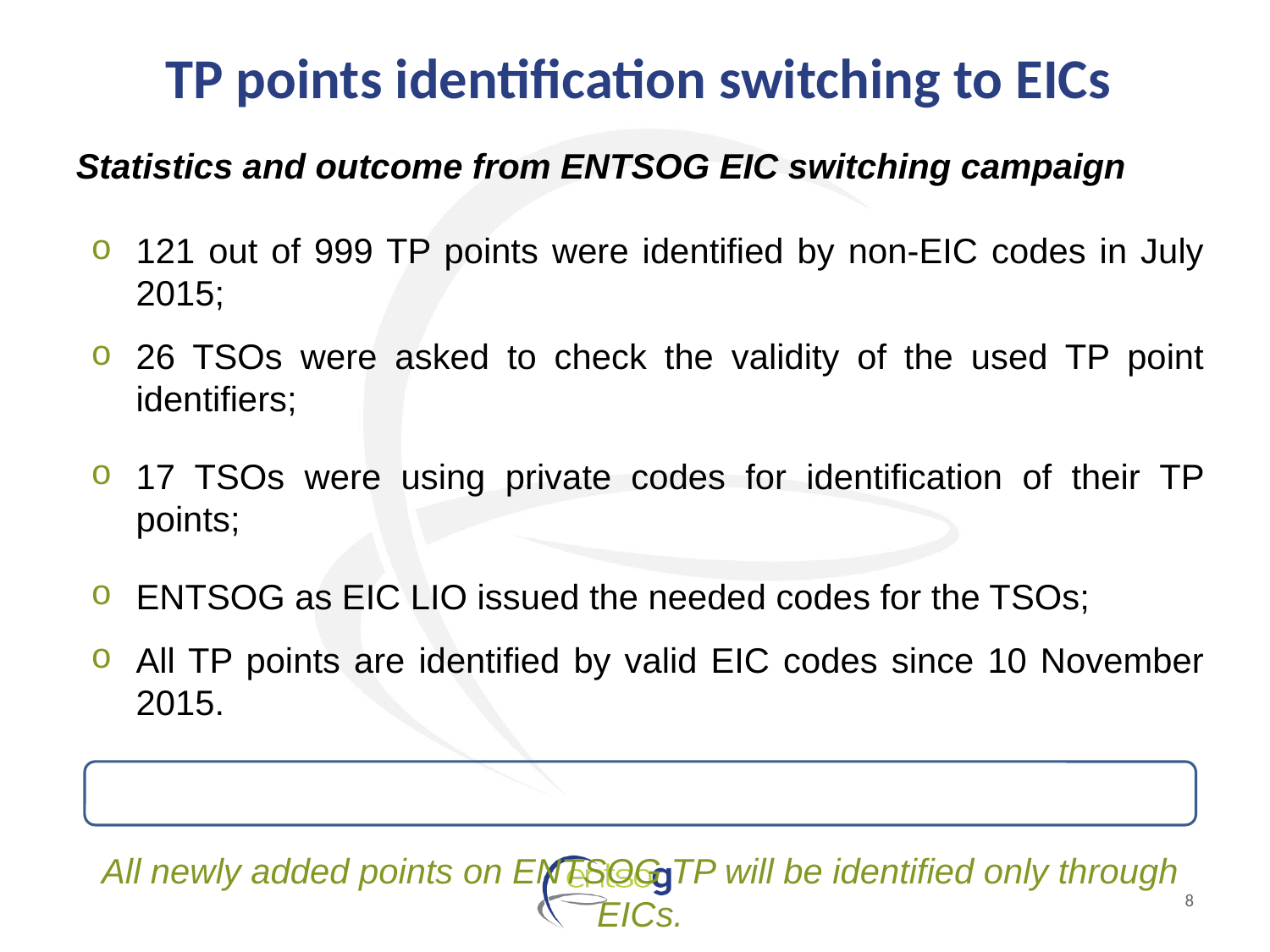

# TP points identification switching to EICs
Statistics and outcome from ENTSOG EIC switching campaign

121 out of 999 TP points were identified by non-EIC codes in July 2015;

26 TSOs were asked to check the validity of the used TP point identifiers;

17 TSOs were using private codes for identification of their TP points;

ENTSOG as EIC LIO issued the needed codes for the TSOs;

All TP points are identified by valid EIC codes since 10 November 2015.

All newly added points on ENTSOG TP will be identified only through EICs.

8